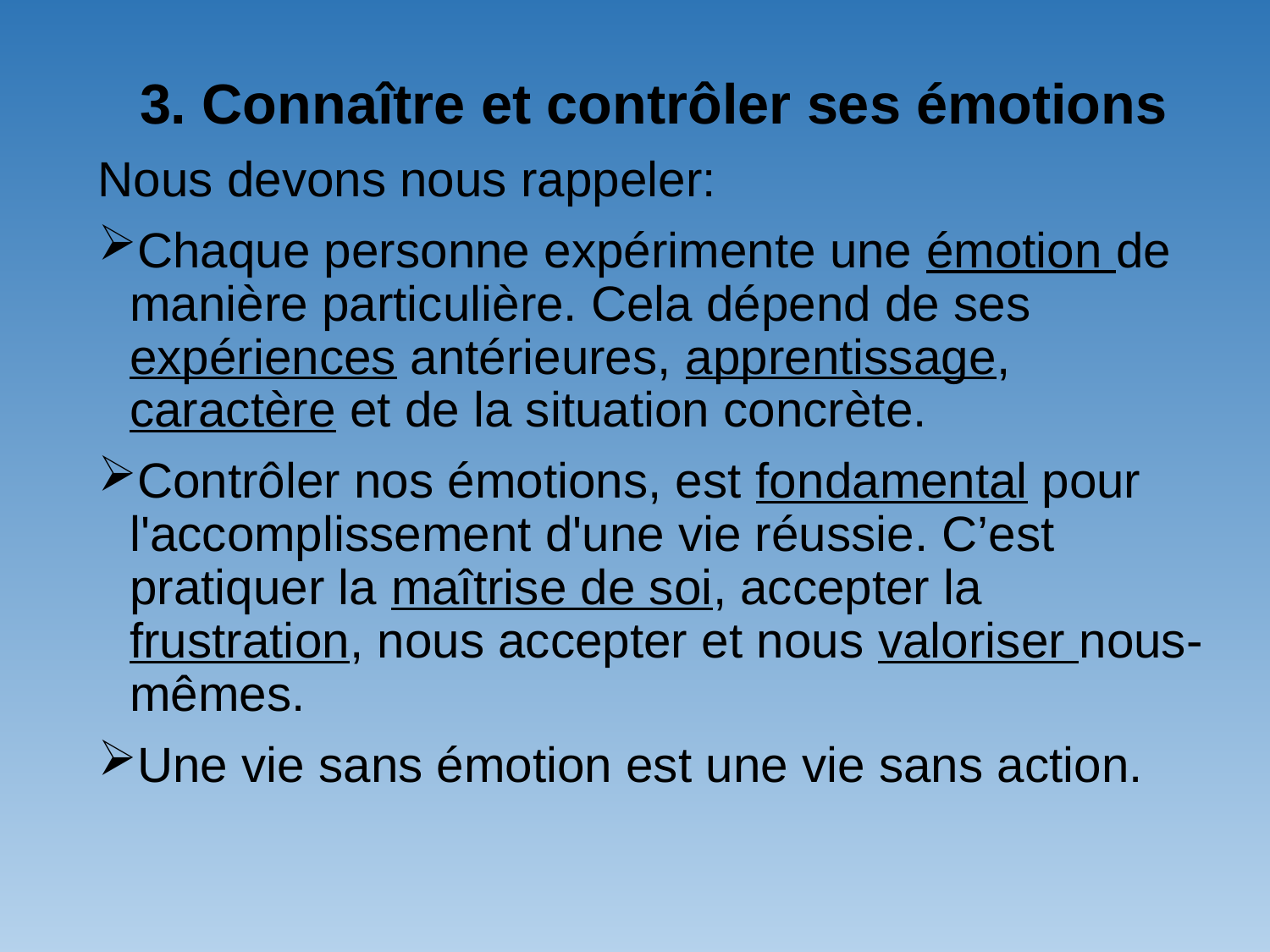

3. Connaître et contrôler ses émotions
Nous devons nous rappeler:
Chaque personne expérimente une émotion de manière particulière. Cela dépend de ses expériences antérieures, apprentissage, caractère et de la situation concrète.
Contrôler nos émotions, est fondamental pour l'accomplissement d'une vie réussie. C’est pratiquer la maîtrise de soi, accepter la frustration, nous accepter et nous valoriser nous-mêmes.
Une vie sans émotion est une vie sans action.